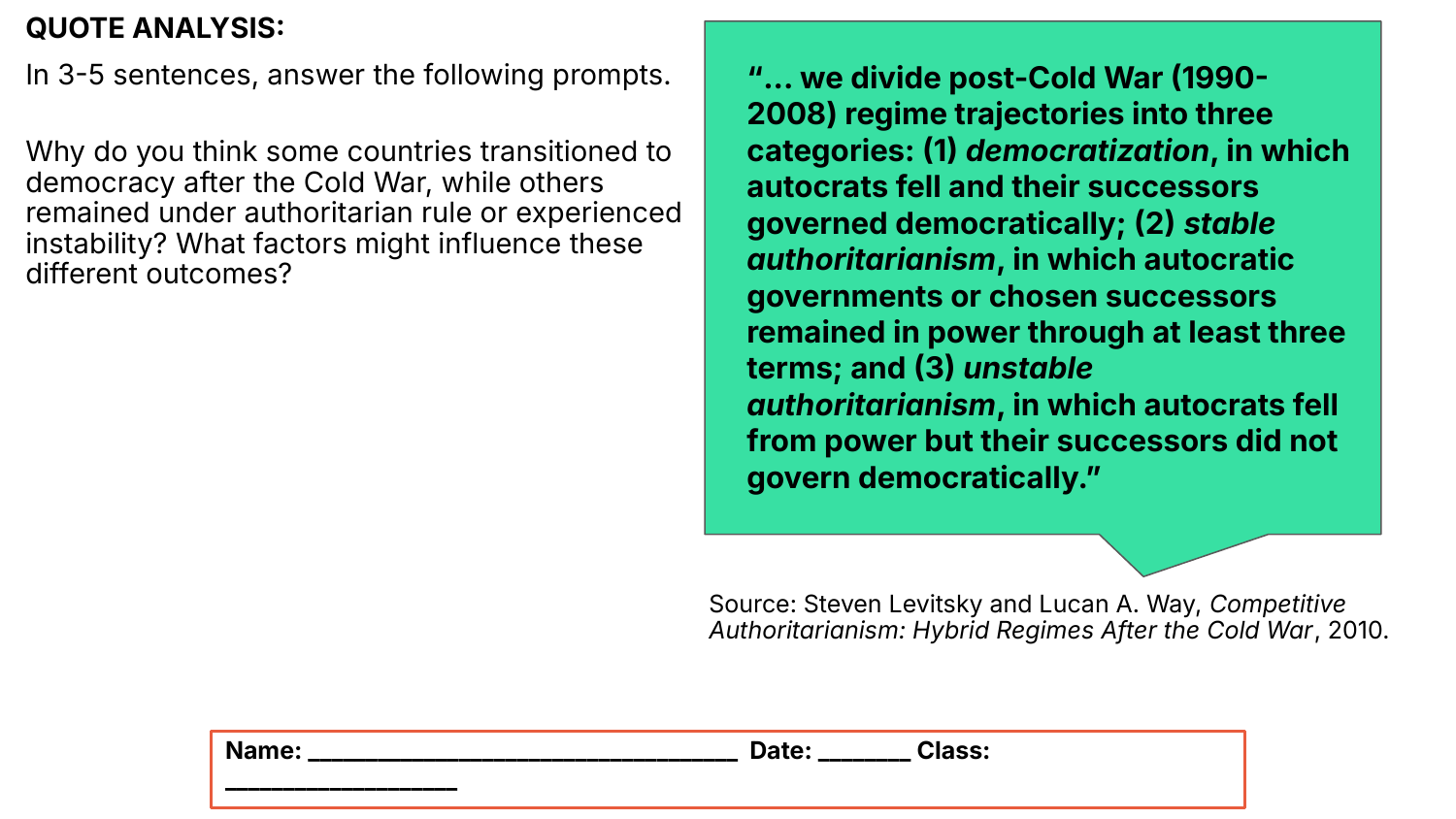

QUOTE ANALYSIS:
In 3-5 sentences, answer the following prompts.

Why do you think some countries transitioned to democracy after the Cold War, while others remained under authoritarian rule or experienced instability? What factors might influence these different outcomes?

“... we divide post-Cold War (1990-2008) regime trajectories into three categories: (1) democratization, in which autocrats fell and their successors governed democratically; (2) stable authoritarianism, in which autocratic governments or chosen successors remained in power through at least three terms; and (3) unstable authoritarianism, in which autocrats fell from power but their successors did not govern democratically.”

Source: Steven Levitsky and Lucan A. Way, Competitive Authoritarianism: Hybrid Regimes After the Cold War, 2010.
Name: _____________________________________  Date: ________ Class: ____________________